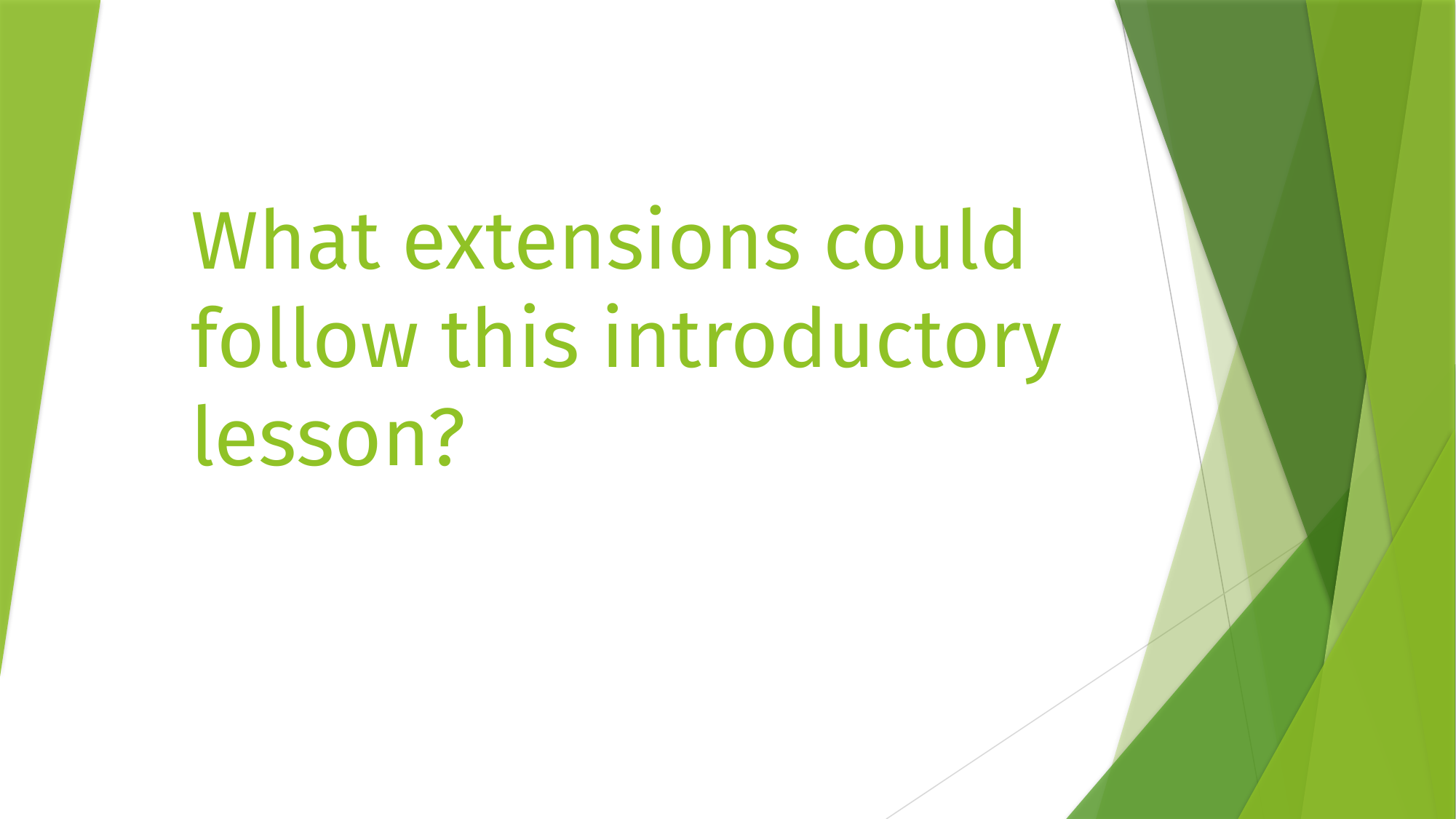

# What extensions could follow this introductory lesson?